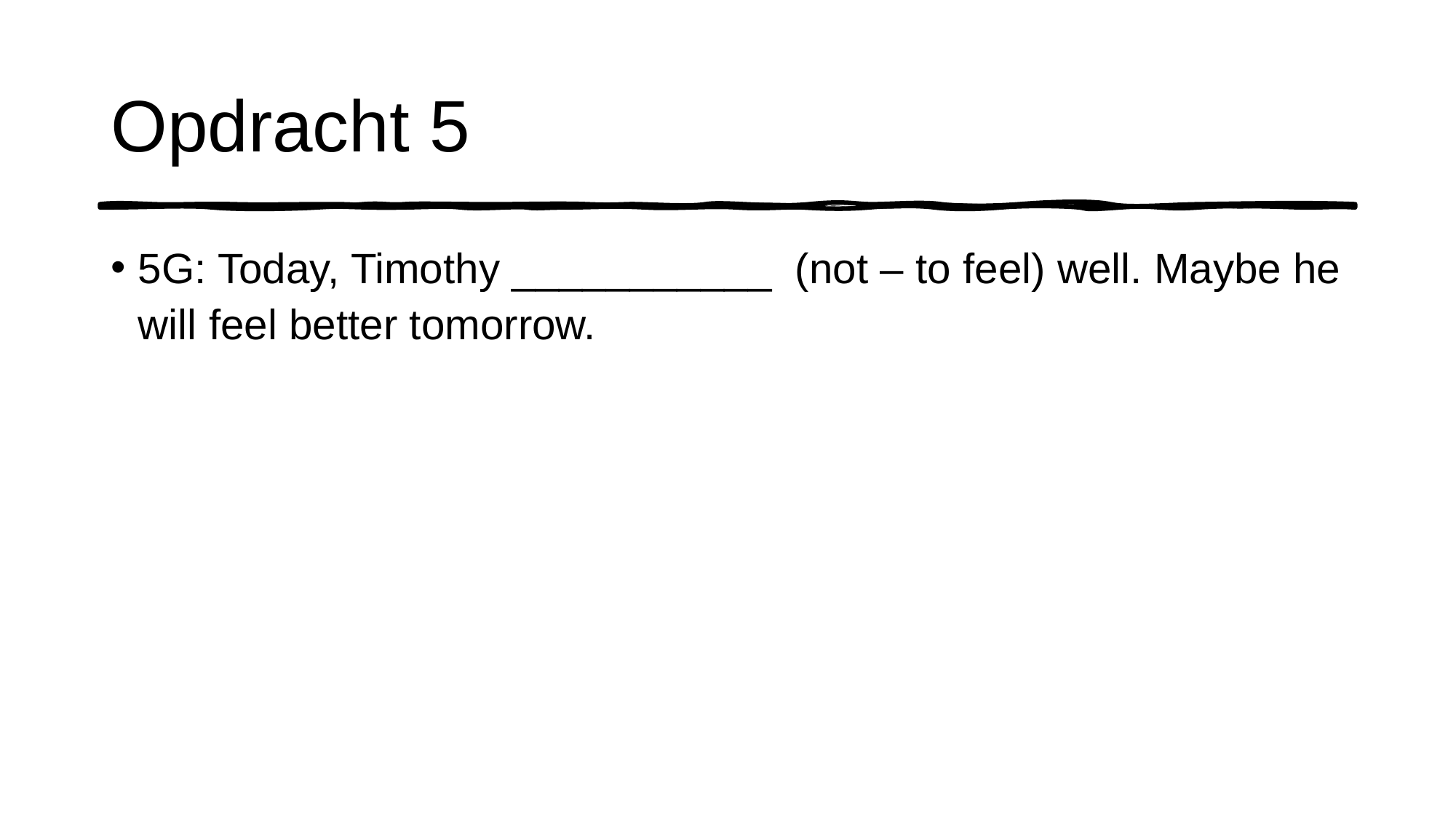

# Opdracht 5
5G: Today, Timothy ___________  (not – to feel) well. Maybe he will feel better tomorrow.